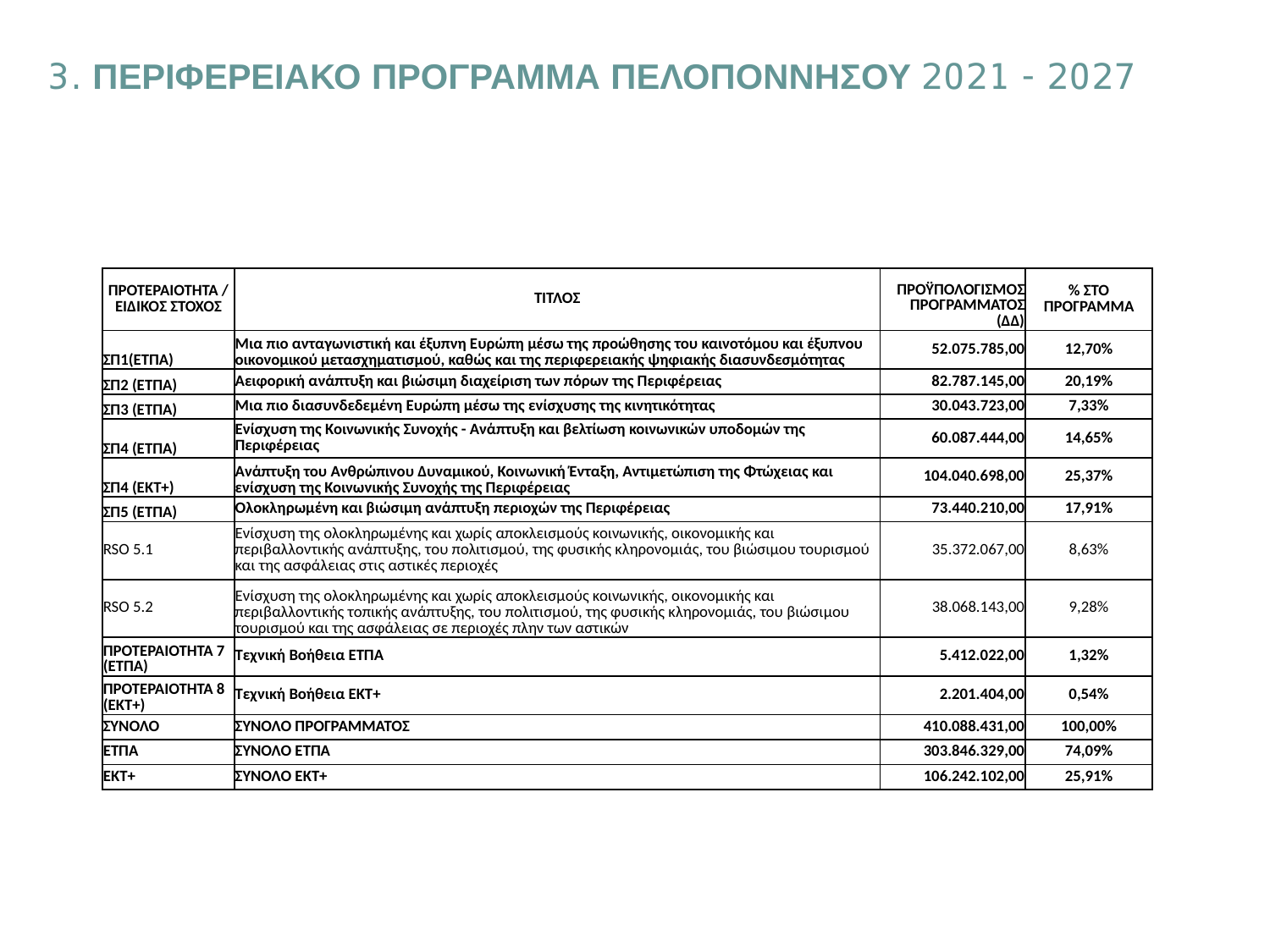

3. ΠΕΡΙΦΕΡΕΙΑΚΟ ΠΡΟΓΡΑΜΜΑ ΠΕΛΟΠΟΝΝΗΣΟΥ 2021 - 2027
| ΠΡΟΤΕΡΑΙΟΤΗΤΑ / ΕΙΔΙΚΟΣ ΣΤΟΧΟΣ | ΤΙΤΛΟΣ | ΠΡΟΫΠΟΛΟΓΙΣΜΟΣ ΠΡΟΓΡΑΜΜΑΤΟΣ (ΔΔ) | % ΣΤΟ ΠΡΟΓΡΑΜΜΑ |
| --- | --- | --- | --- |
| ΣΠ1(ΕΤΠΑ) | Μια πιο ανταγωνιστική και έξυπνη Ευρώπη μέσω της προώθησης του καινοτόμου και έξυπνου οικονομικού μετασχηματισμού, καθώς και της περιφερειακής ψηφιακής διασυνδεσμότητας | 52.075.785,00 | 12,70% |
| ΣΠ2 (ΕΤΠΑ) | Αειφορική ανάπτυξη και βιώσιμη διαχείριση των πόρων της Περιφέρειας | 82.787.145,00 | 20,19% |
| ΣΠ3 (ΕΤΠΑ) | Μια πιο διασυνδεδεμένη Ευρώπη μέσω της ενίσχυσης της κινητικότητας | 30.043.723,00 | 7,33% |
| ΣΠ4 (ΕΤΠΑ) | Ενίσχυση της Κοινωνικής Συνοχής - Ανάπτυξη και βελτίωση κοινωνικών υποδομών της Περιφέρειας | 60.087.444,00 | 14,65% |
| ΣΠ4 (ΕΚΤ+) | Ανάπτυξη του Ανθρώπινου Δυναμικού, Κοινωνική Ένταξη, Αντιμετώπιση της Φτώχειας και ενίσχυση της Κοινωνικής Συνοχής της Περιφέρειας | 104.040.698,00 | 25,37% |
| ΣΠ5 (ΕΤΠΑ) | Ολοκληρωμένη και βιώσιμη ανάπτυξη περιοχών της Περιφέρειας | 73.440.210,00 | 17,91% |
| RSO 5.1 | Ενίσχυση της ολοκληρωμένης και χωρίς αποκλεισμούς κοινωνικής, οικονομικής και περιβαλλοντικής ανάπτυξης, του πολιτισμού, της φυσικής κληρονομιάς, του βιώσιμου τουρισμού και της ασφάλειας στις αστικές περιοχές | 35.372.067,00 | 8,63% |
| RSO 5.2 | Ενίσχυση της ολοκληρωμένης και χωρίς αποκλεισμούς κοινωνικής, οικονομικής και περιβαλλοντικής τοπικής ανάπτυξης, του πολιτισμού, της φυσικής κληρονομιάς, του βιώσιμου τουρισμού και της ασφάλειας σε περιοχές πλην των αστικών | 38.068.143,00 | 9,28% |
| ΠΡΟΤΕΡΑΙΟΤΗΤΑ 7 (ΕΤΠΑ) | Τεχνική Βοήθεια ΕΤΠΑ | 5.412.022,00 | 1,32% |
| ΠΡΟΤΕΡΑΙΟΤΗΤΑ 8 (ΕΚΤ+) | Τεχνική Βοήθεια ΕΚΤ+ | 2.201.404,00 | 0,54% |
| ΣΥΝΟΛΟ | ΣΥΝΟΛΟ ΠΡΟΓΡΑΜΜΑΤΟΣ | 410.088.431,00 | 100,00% |
| ΕΤΠΑ | ΣΥΝΟΛΟ ΕΤΠΑ | 303.846.329,00 | 74,09% |
| ΕΚΤ+ | ΣΥΝΟΛΟ ΕΚΤ+ | 106.242.102,00 | 25,91% |